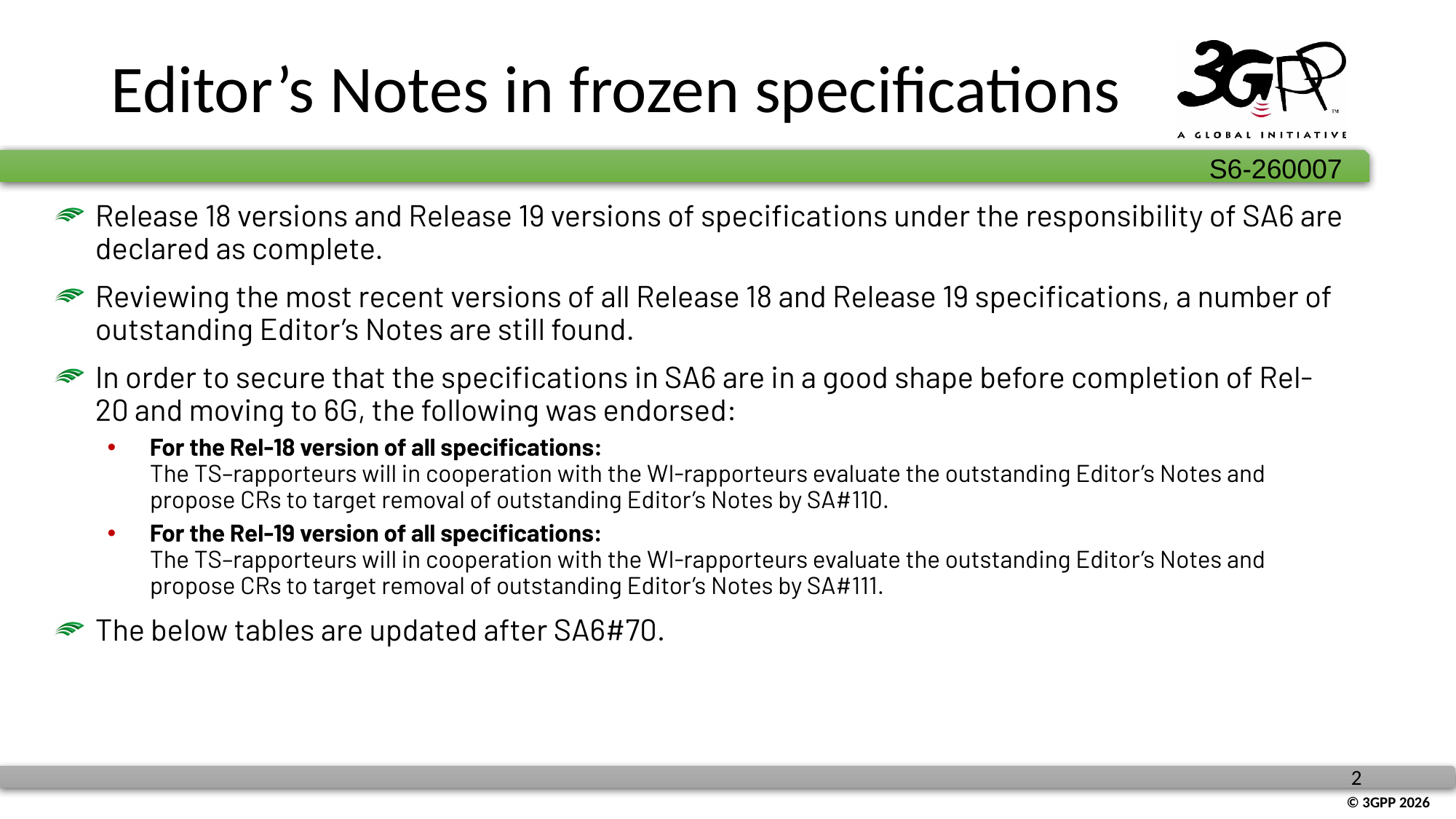

# Editor’s Notes in frozen specifications
Release 18 versions and Release 19 versions of specifications under the responsibility of SA6 are declared as complete.
Reviewing the most recent versions of all Release 18 and Release 19 specifications, a number of  outstanding Editor’s Notes are still found.
In order to secure that the specifications in SA6 are in a good shape before completion of Rel-20 and moving to 6G, the following was endorsed:
For the Rel-18 version of all specifications:
The TS–rapporteurs will in cooperation with the WI-rapporteurs evaluate the outstanding Editor’s Notes and propose CRs to target removal of outstanding Editor’s Notes by SA#110.
For the Rel-19 version of all specifications:
The TS–rapporteurs will in cooperation with the WI-rapporteurs evaluate the outstanding Editor’s Notes and propose CRs to target removal of outstanding Editor’s Notes by SA#111.
The below tables are updated after SA6#70.